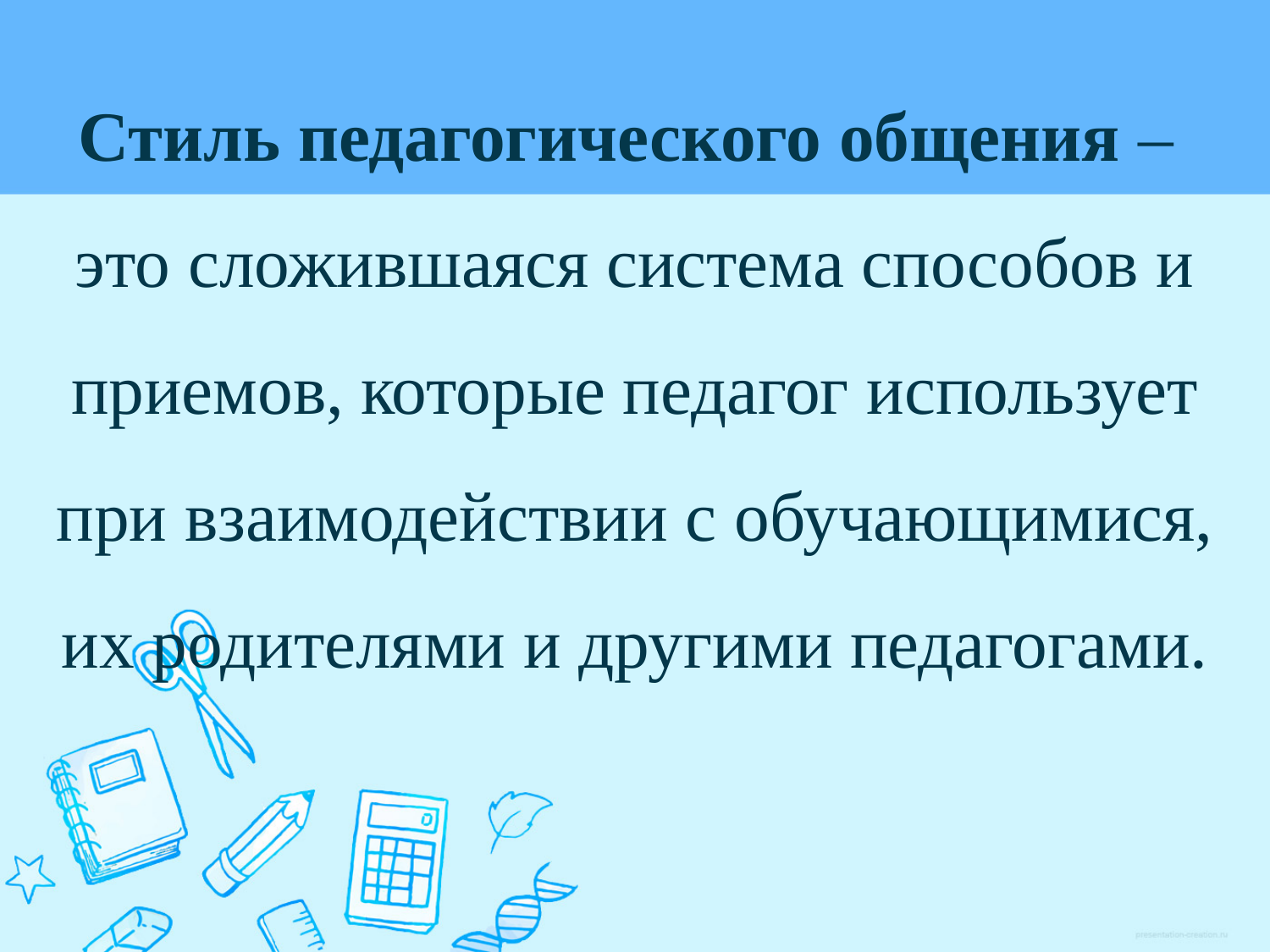

# Стиль педагогического общения – это сложившаяся система способов и приемов, которые педагог использует при взаимодействии с обучающимися, их родителями и другими педагогами.